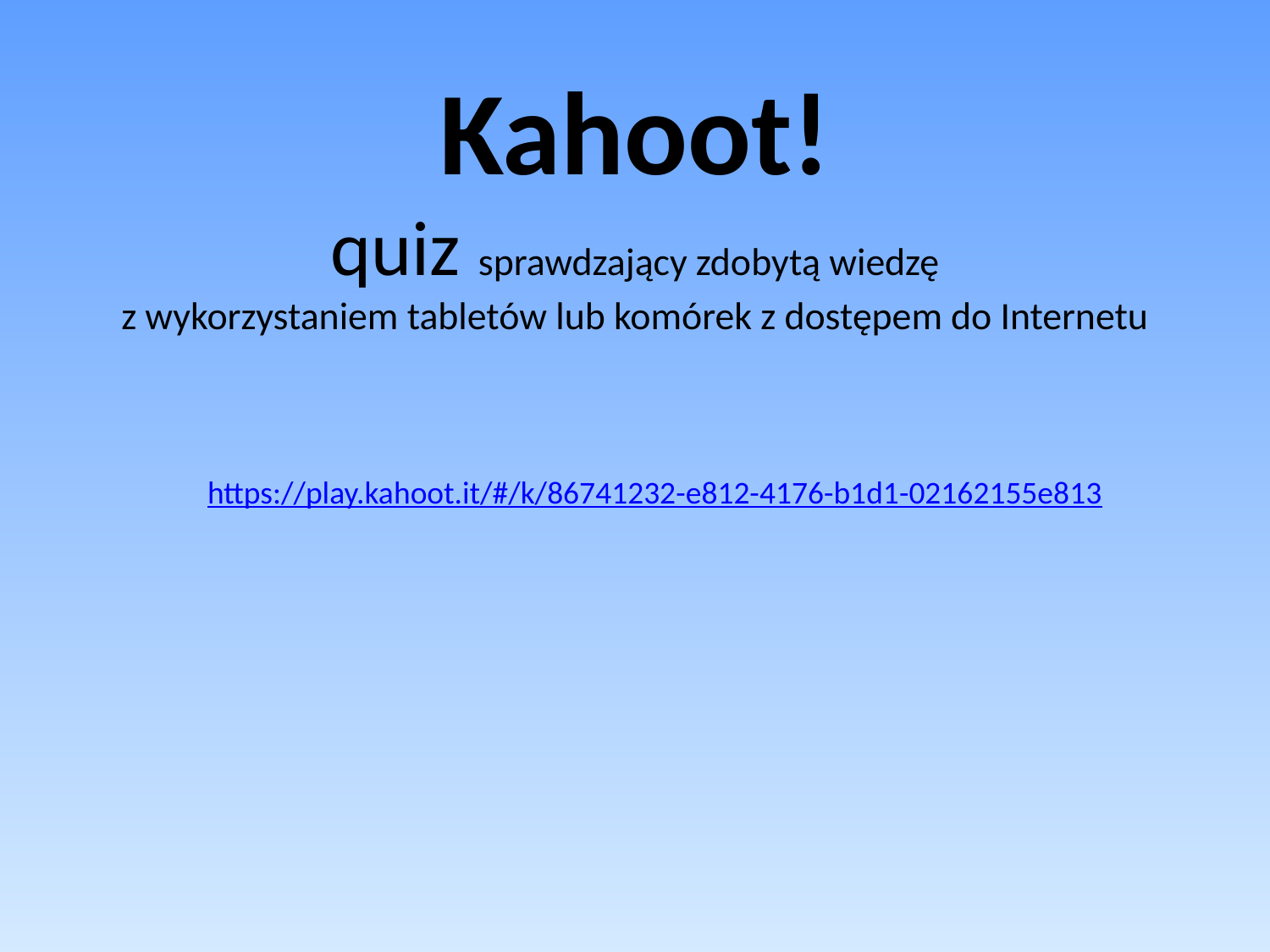

# Kahoot! quiz sprawdzający zdobytą wiedzę z wykorzystaniem tabletów lub komórek z dostępem do Internetu
https://play.kahoot.it/#/k/86741232-e812-4176-b1d1-02162155e813